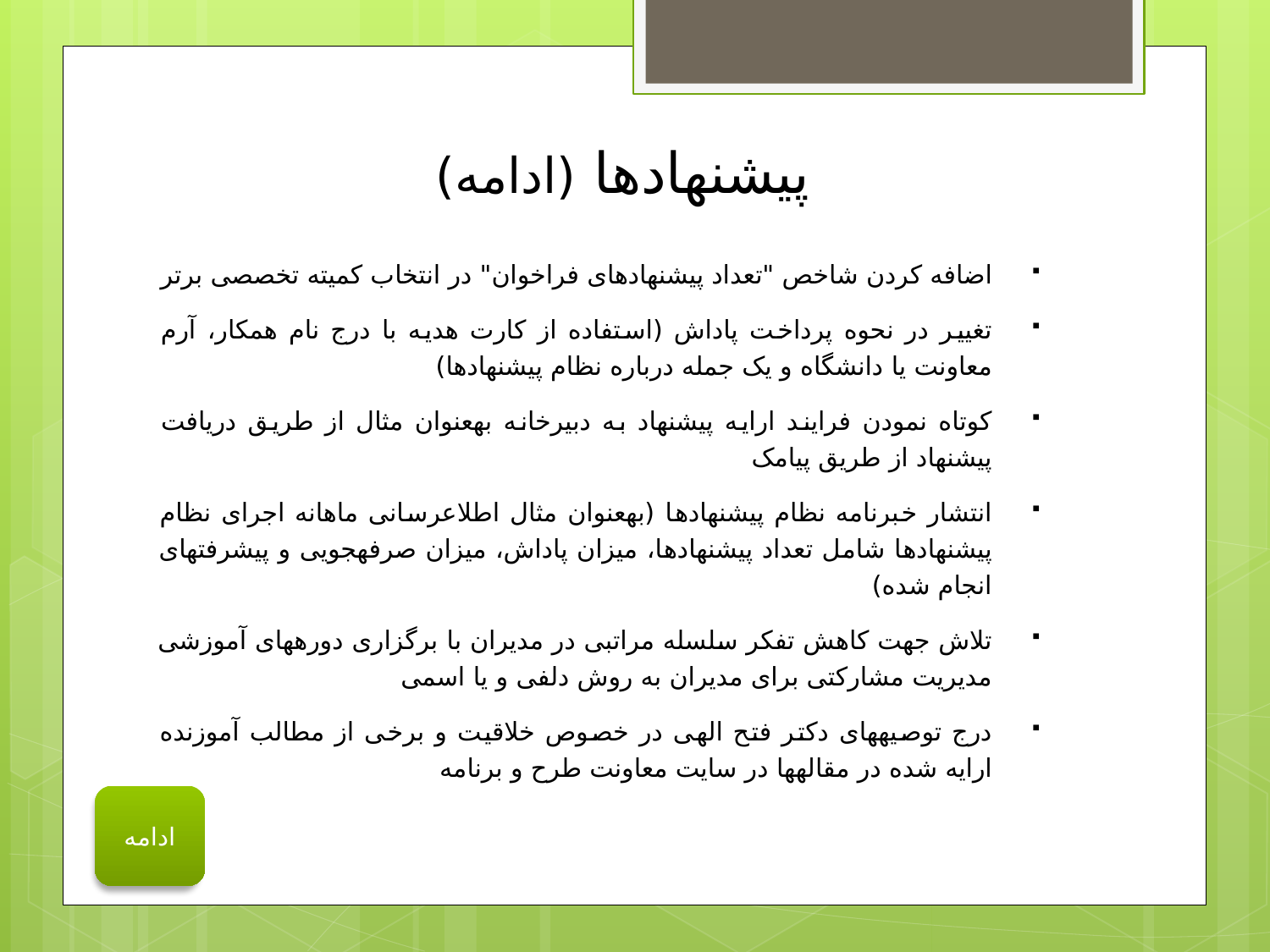

# پیشنهادها (ادامه)
اضافه کردن شاخص "تعداد پیشنهادهای فراخوان" در انتخاب کمیته تخصصی برتر
تغییر در نحوه پرداخت پاداش (استفاده از کارت هدیه با درج نام همکار، آرم معاونت یا دانشگاه و یک جمله درباره نظام پیشنهادها)
کوتاه نمودن فرایند ارایه پیشنهاد به دبیرخانه به­عنوان مثال از طریق دریافت پیشنهاد از طریق پیامک
انتشار خبرنامه نظام پیشنهادها (به­عنوان مثال اطلاع­رسانی ماهانه اجرای نظام پیشنهادها شامل تعداد پیشنهادها، میزان پاداش، میزان صرفه­جویی و پیشرفت­های انجام شده)
تلاش جهت کاهش تفکر سلسله مراتبی در مدیران با برگزاری دوره­های آموزشی مدیریت مشارکتی برای مدیران به روش دلفی و یا اسمی
درج توصیه­های دکتر فتح الهی در خصوص خلاقیت و برخی از مطالب آموزنده ارایه شده در مقاله­ها در سایت معاونت طرح و برنامه

ادامه